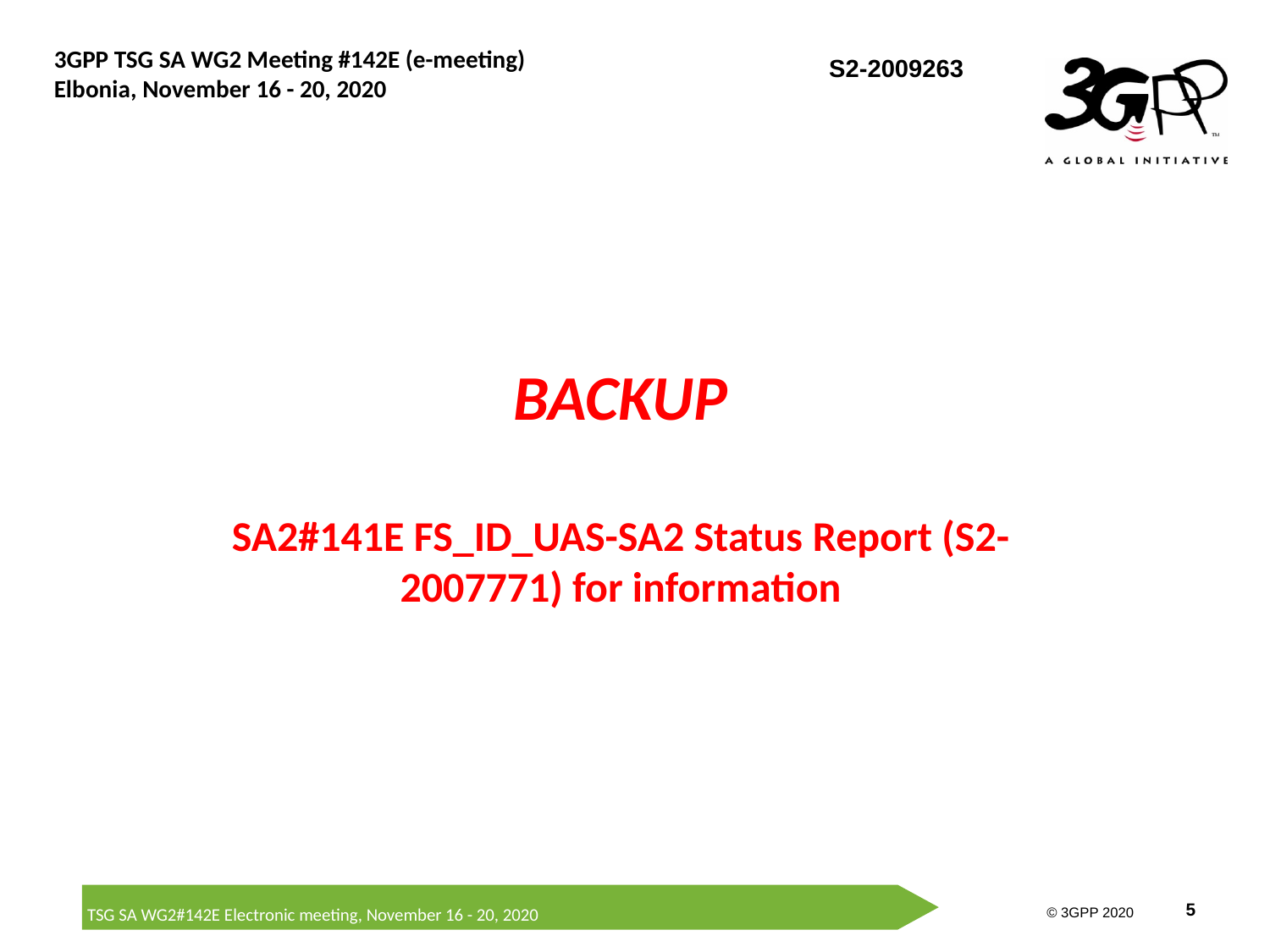

# BACKUP SA2#141E FS_ID_UAS-SA2 Status Report (S2-2007771) for information